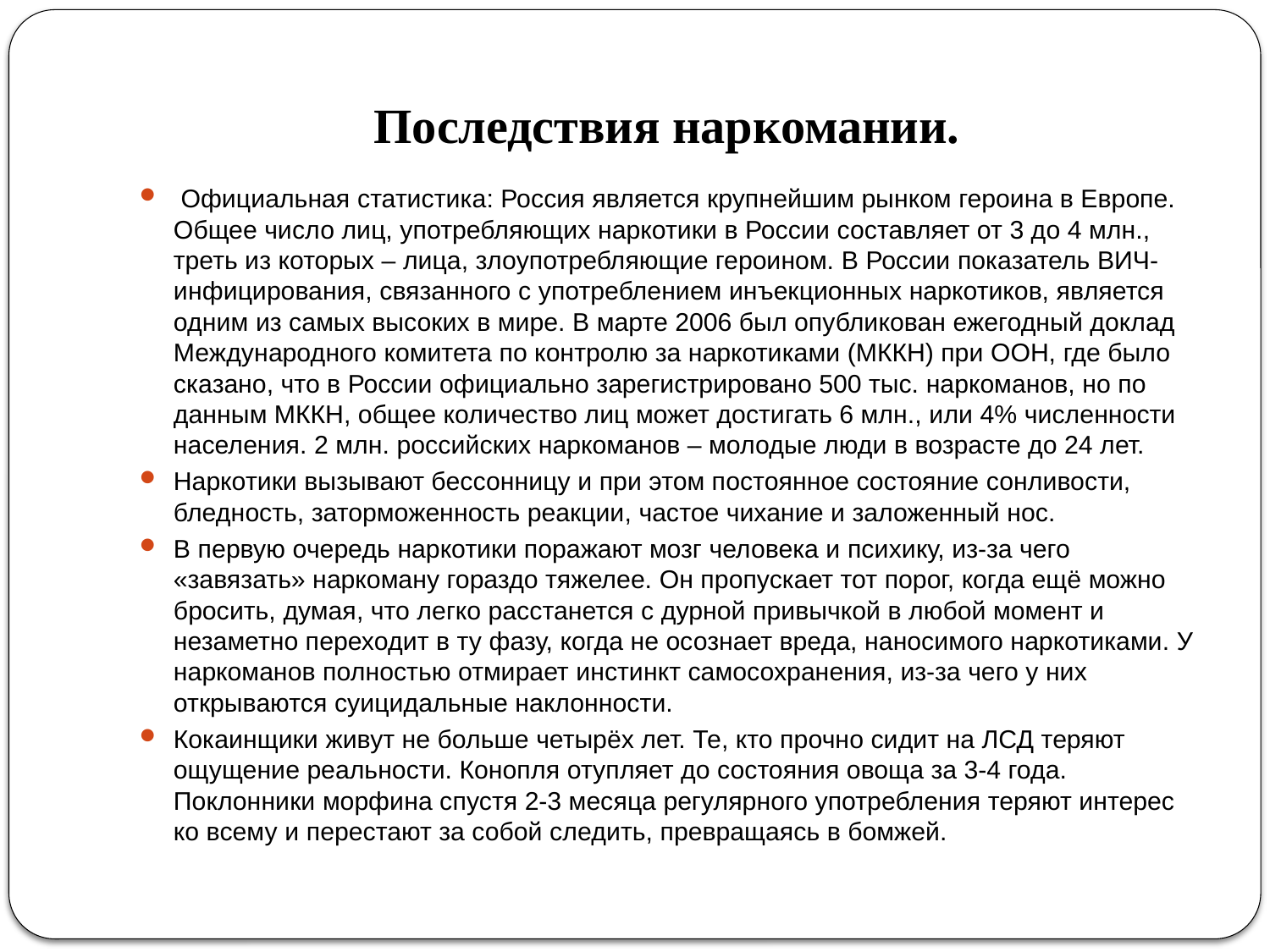

# Последствия наркомании.
 Официальная статистика: Россия является крупнейшим рынком героина в Европе. Общее число лиц, употребляющих наркотики в России составляет от 3 до 4 млн., треть из которых – лица, злоупотребляющие героином. В России показатель ВИЧ-инфицирования, связанного с употреблением инъекционных наркотиков, является одним из самых высоких в мире. В марте 2006 был опубликован ежегодный доклад Международного комитета по контролю за наркотиками (МККН) при ООН, где было сказано, что в России официально зарегистрировано 500 тыс. наркоманов, но по данным МККН, общее количество лиц может достигать 6 млн., или 4% численности населения. 2 млн. российских наркоманов – молодые люди в возрасте до 24 лет.
Наркотики вызывают бессонницу и при этом постоянное состояние сонливости, бледность, заторможенность реакции, частое чихание и заложенный нос.
В первую очередь наркотики поражают мозг человека и психику, из-за чего «завязать» наркоману гораздо тяжелее. Он пропускает тот порог, когда ещё можно бросить, думая, что легко расстанется с дурной привычкой в любой момент и незаметно переходит в ту фазу, когда не осознает вреда, наносимого наркотиками. У наркоманов полностью отмирает инстинкт самосохранения, из-за чего у них открываются суицидальные наклонности.
Кокаинщики живут не больше четырёх лет. Те, кто прочно сидит на ЛСД теряют ощущение реальности. Конопля отупляет до состояния овоща за 3-4 года. Поклонники морфина спустя 2-3 месяца регулярного употребления теряют интерес ко всему и перестают за собой следить, превращаясь в бомжей.